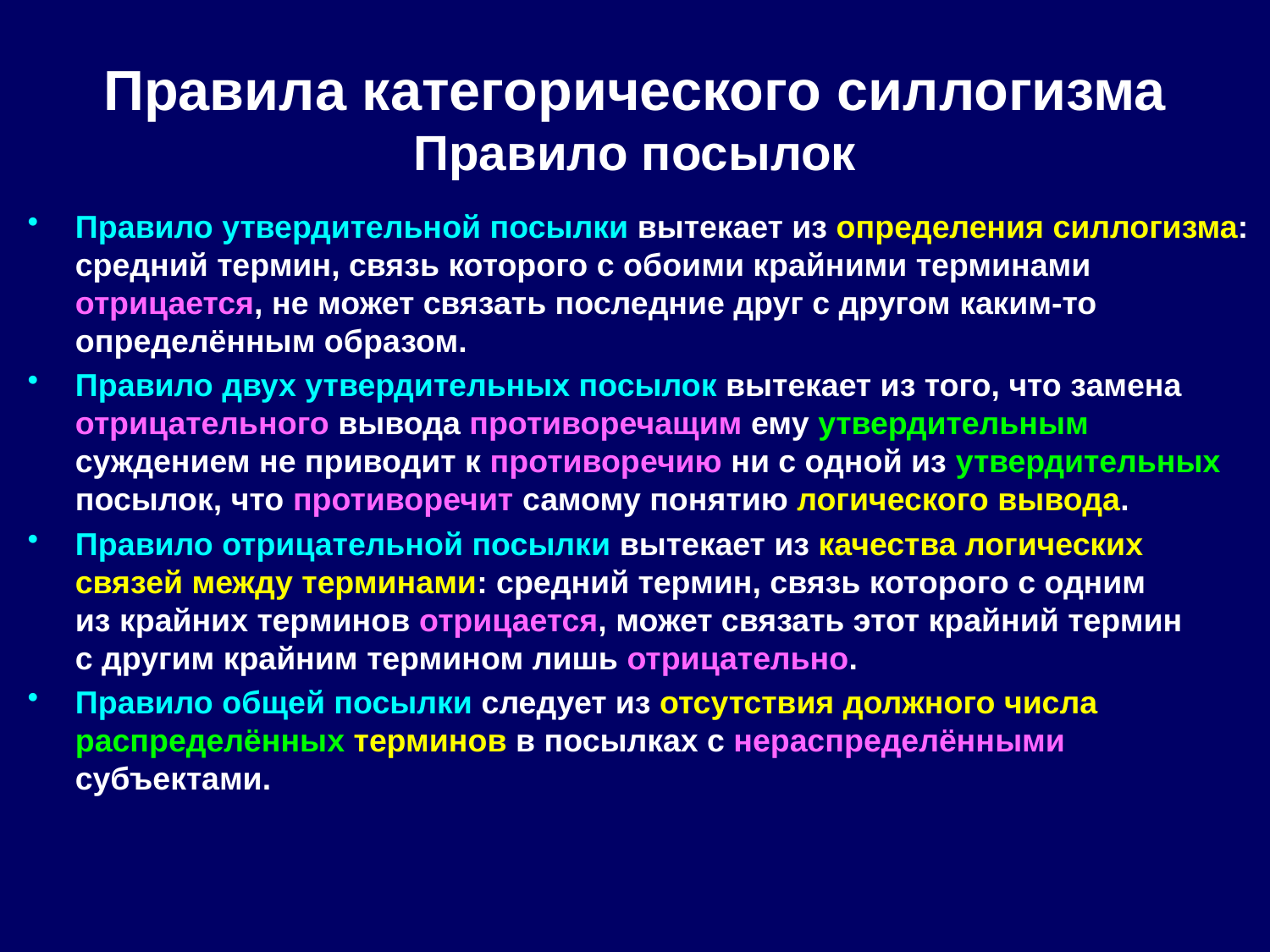

# Правила категорического силлогизма Правило посылок
Правило утвердительной посылки вытекает из определения силлогизма: средний термин, связь которого с обоими крайними терминами отрицается, не может связать последние друг с другом каким-то определённым образом.
Правило двух утвердительных посылок вытекает из того, что замена отрицательного вывода противоречащим ему утвердительным суждением не приводит к противоречию ни с одной из утвердительных посылок, что противоречит самому понятию логического вывода.
Правило отрицательной посылки вытекает из качества логических связей между терминами: средний термин, связь которого с одним
из крайних терминов отрицается, может связать этот крайний термин
с другим крайним термином лишь отрицательно.
Правило общей посылки следует из отсутствия должного числа распределённых терминов в посылках с нераспределёнными субъектами.